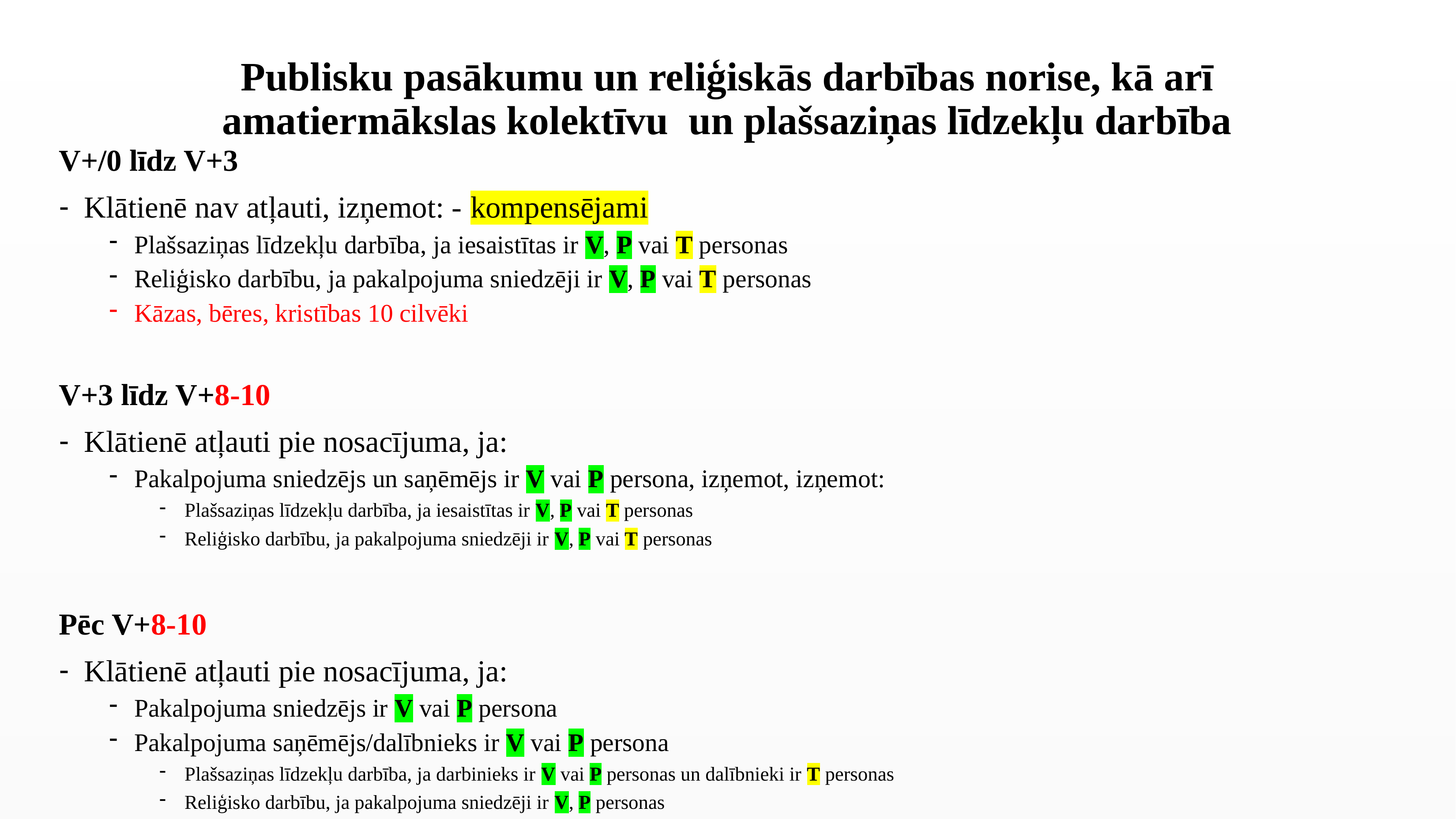

# Publisku pasākumu un reliģiskās darbības norise, kā arī amatiermākslas kolektīvu  un plašsaziņas līdzekļu darbība
V+/0 līdz V+3
Klātienē nav atļauti, izņemot: - kompensējami
Plašsaziņas līdzekļu darbība, ja iesaistītas ir V, P vai T personas
Reliģisko darbību, ja pakalpojuma sniedzēji ir V, P vai T personas
Kāzas, bēres, kristības 10 cilvēki

V+3 līdz V+8-10
Klātienē atļauti pie nosacījuma, ja:
Pakalpojuma sniedzējs un saņēmējs ir V vai P persona, izņemot, izņemot:
Plašsaziņas līdzekļu darbība, ja iesaistītas ir V, P vai T personas
Reliģisko darbību, ja pakalpojuma sniedzēji ir V, P vai T personas

Pēc V+8-10
Klātienē atļauti pie nosacījuma, ja:
Pakalpojuma sniedzējs ir V vai P persona
Pakalpojuma saņēmējs/dalībnieks ir V vai P persona
Plašsaziņas līdzekļu darbība, ja darbinieks ir V vai P personas un dalībnieki ir T personas
Reliģisko darbību, ja pakalpojuma sniedzēji ir V, P personas